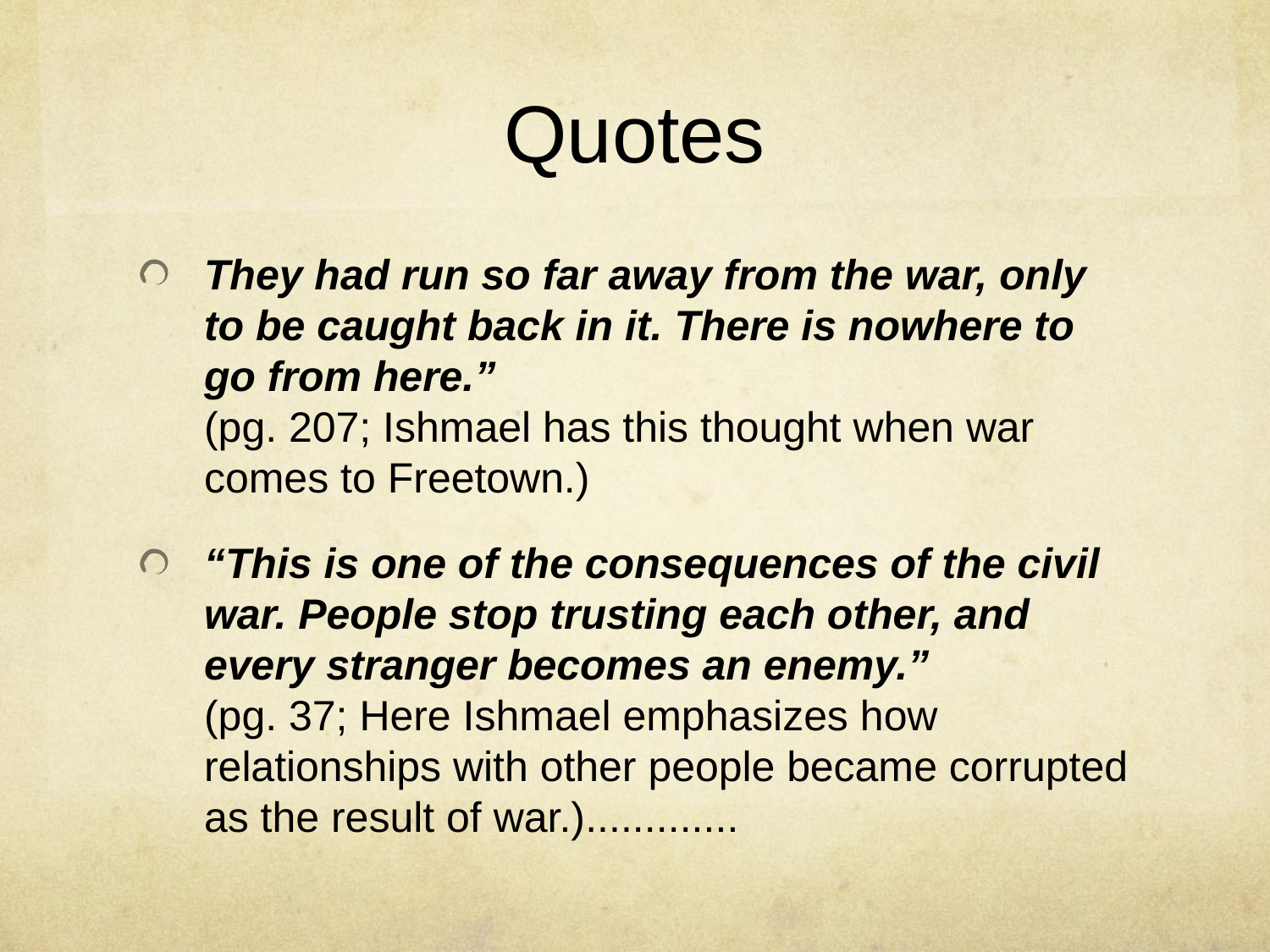

# Quotes
They had run so far away from the war, only to be caught back in it. There is nowhere to go from here.”
(pg. 207; Ishmael has this thought when war comes to Freetown.)
“This is one of the consequences of the civil war. People stop trusting each other, and every stranger becomes an enemy.”
(pg. 37; Here Ishmael emphasizes how relationships with other people became corrupted as the result of war.).............